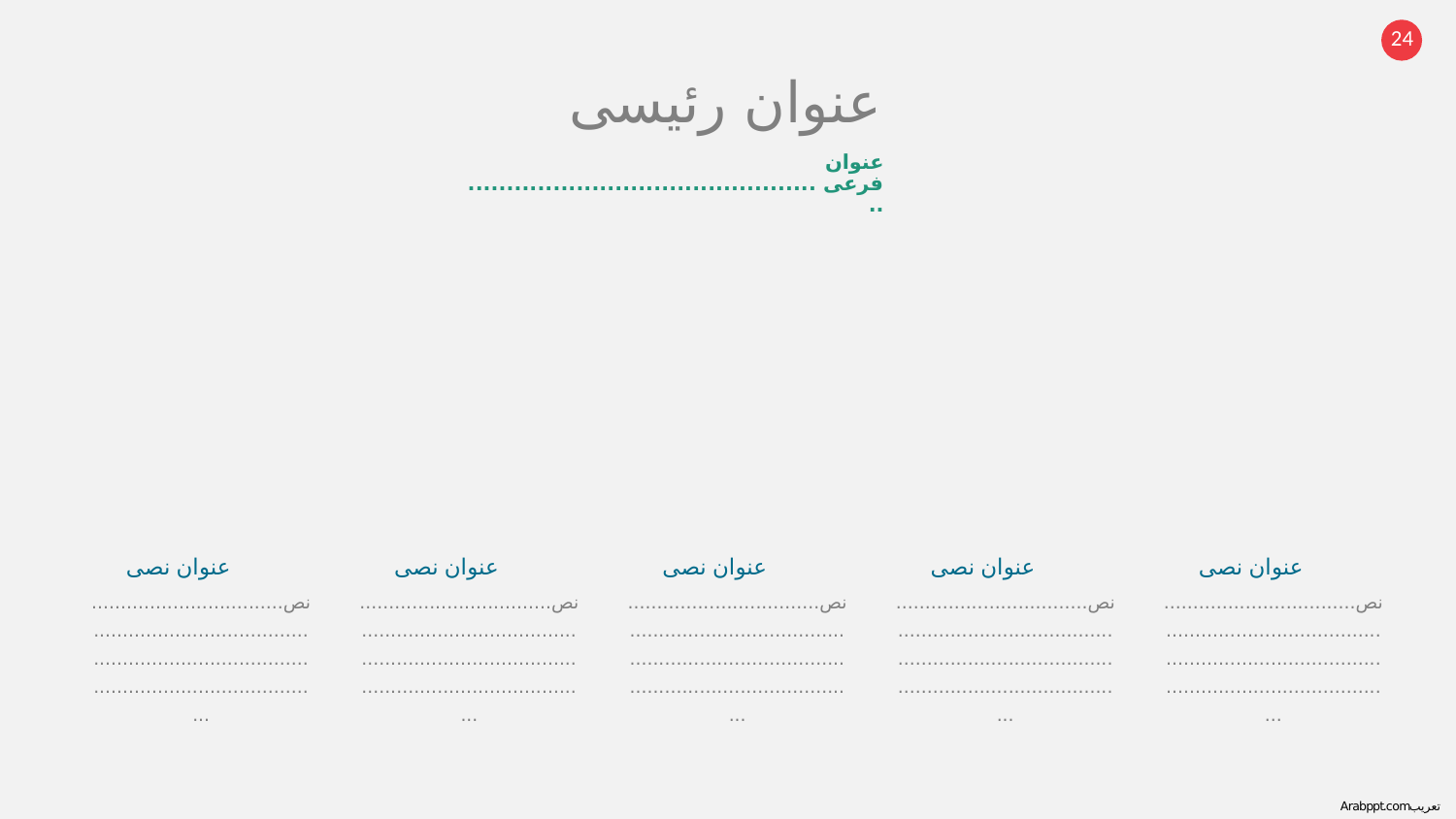

عنوان رئيسى
عنوان فرعى ...............................................

عنوان نصى
نص...................................................................................................................................................
عنوان نصى
نص...................................................................................................................................................
عنوان نصى
نص...................................................................................................................................................
عنوان نصى
نص...................................................................................................................................................
عنوان نصى
نص...................................................................................................................................................